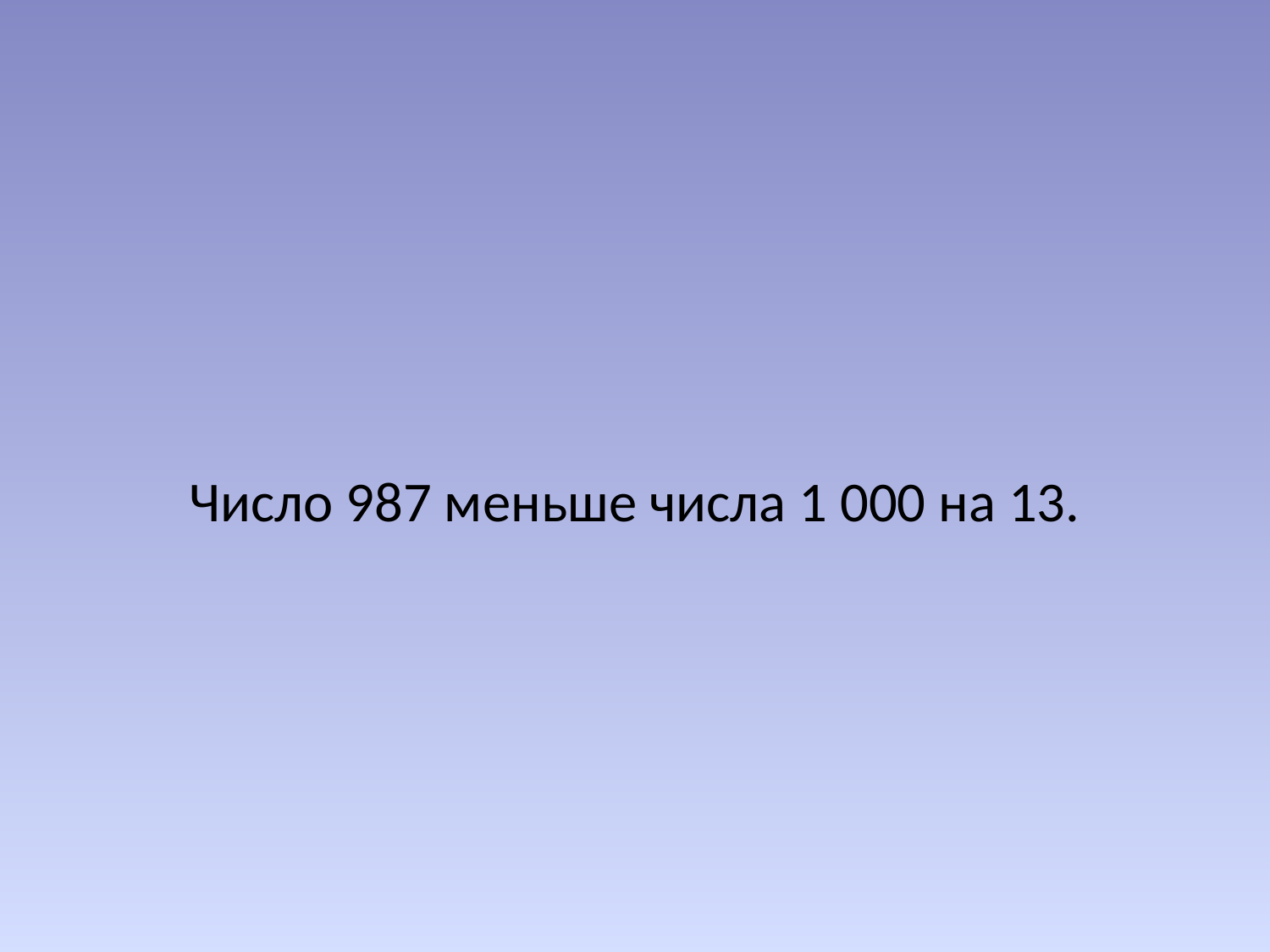

#

Число 987 меньше числа 1 000 на 13.